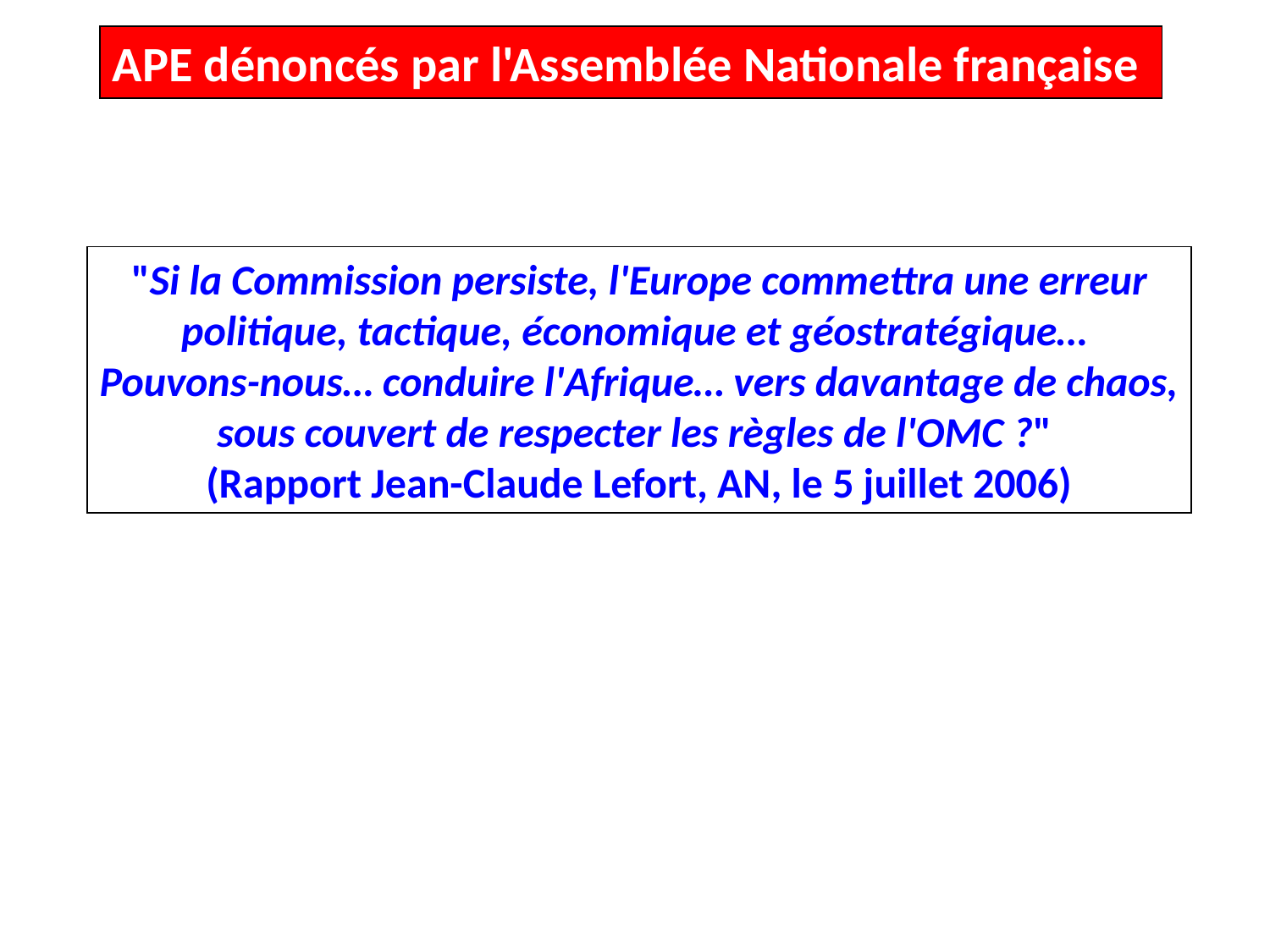

APE dénoncés par l'Assemblée Nationale française
"Si la Commission persiste, l'Europe commettra une erreur
politique, tactique, économique et géostratégique…
Pouvons-nous… conduire l'Afrique… vers davantage de chaos,
sous couvert de respecter les règles de l'OMC ?"
(Rapport Jean-Claude Lefort, AN, le 5 juillet 2006)